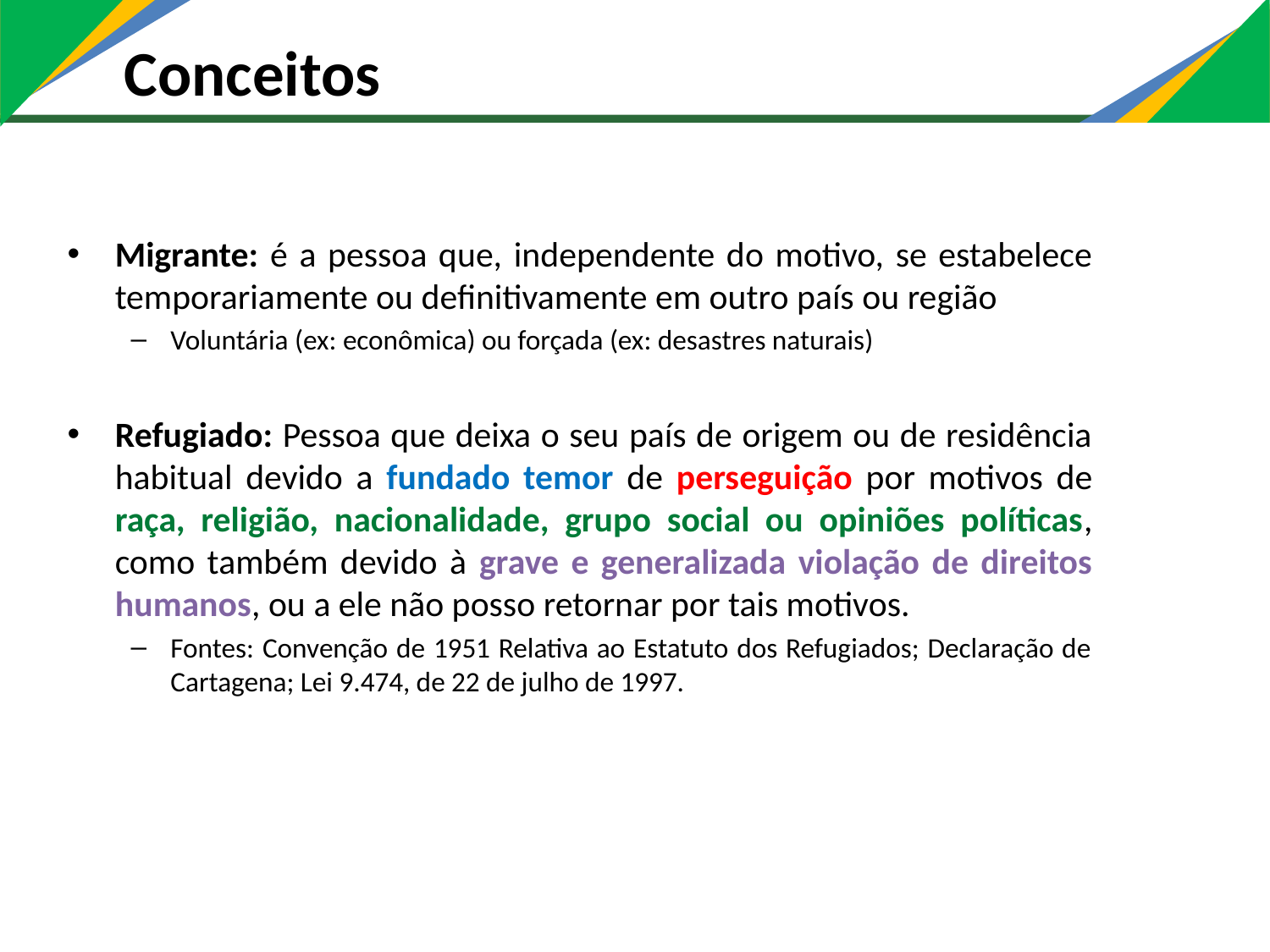

Conceitos

Migrante: é a pessoa que, independente do motivo, se estabelece temporariamente ou definitivamente em outro país ou região
Voluntária (ex: econômica) ou forçada (ex: desastres naturais)

Refugiado: Pessoa que deixa o seu país de origem ou de residência habitual devido a fundado temor de perseguição por motivos de raça, religião, nacionalidade, grupo social ou opiniões políticas, como também devido à grave e generalizada violação de direitos humanos, ou a ele não posso retornar por tais motivos.
Fontes: Convenção de 1951 Relativa ao Estatuto dos Refugiados; Declaração de Cartagena; Lei 9.474, de 22 de julho de 1997.